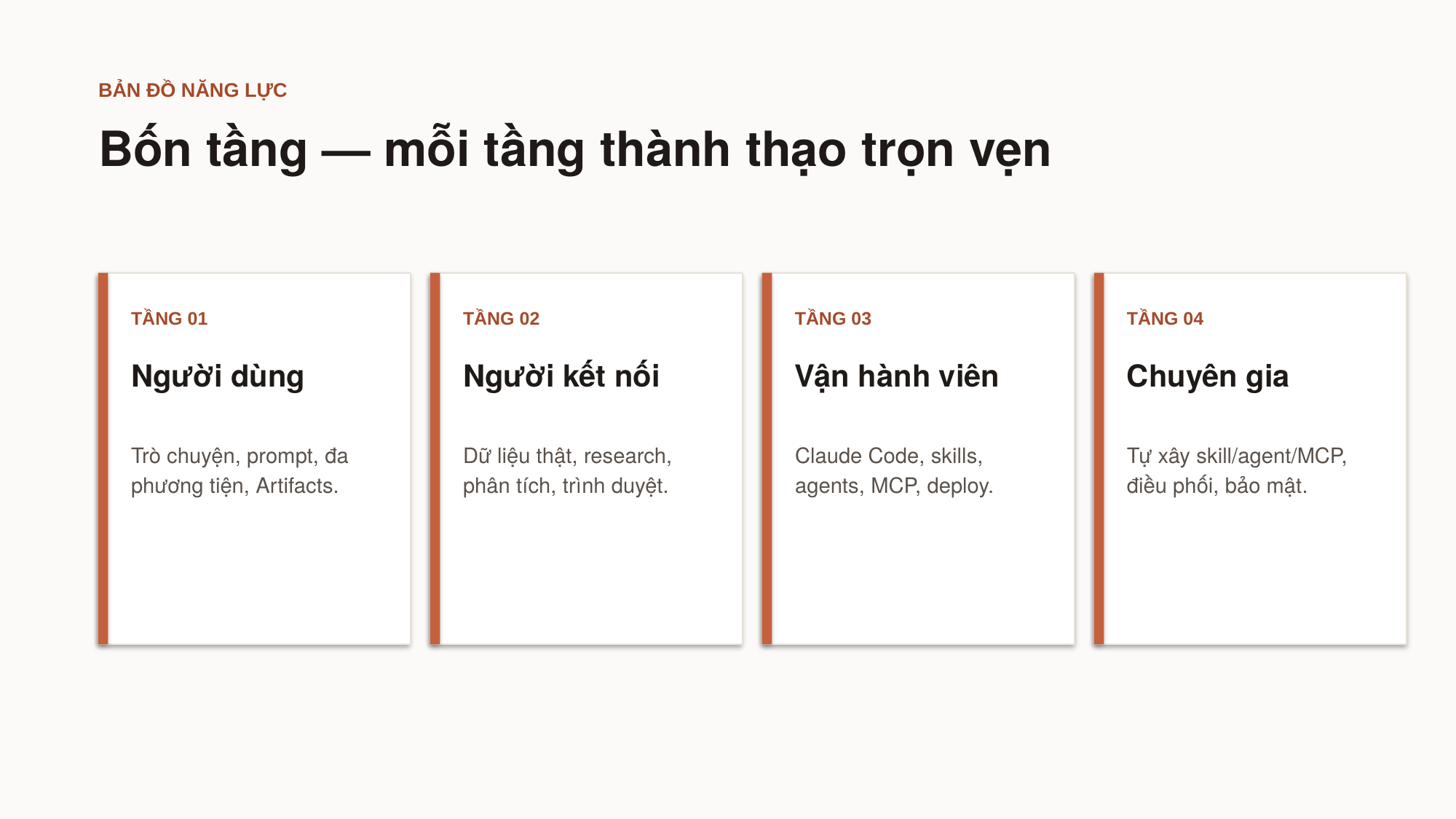

BẢN ĐỒ NĂNG LỰC
Bốn tầng — mỗi tầng thành thạo trọn vẹn

TẦNG 01
TẦNG 02
TẦNG 03
TẦNG 04
Người dùng
Người kết nối
Vận hành viên
Chuyên gia
Trò chuyện, prompt, đa phương tiện, Artifacts.
Dữ liệu thật, research, phân tích, trình duyệt.
Claude Code, skills, agents, MCP, deploy.
Tự xây skill/agent/MCP, điều phối, bảo mật.